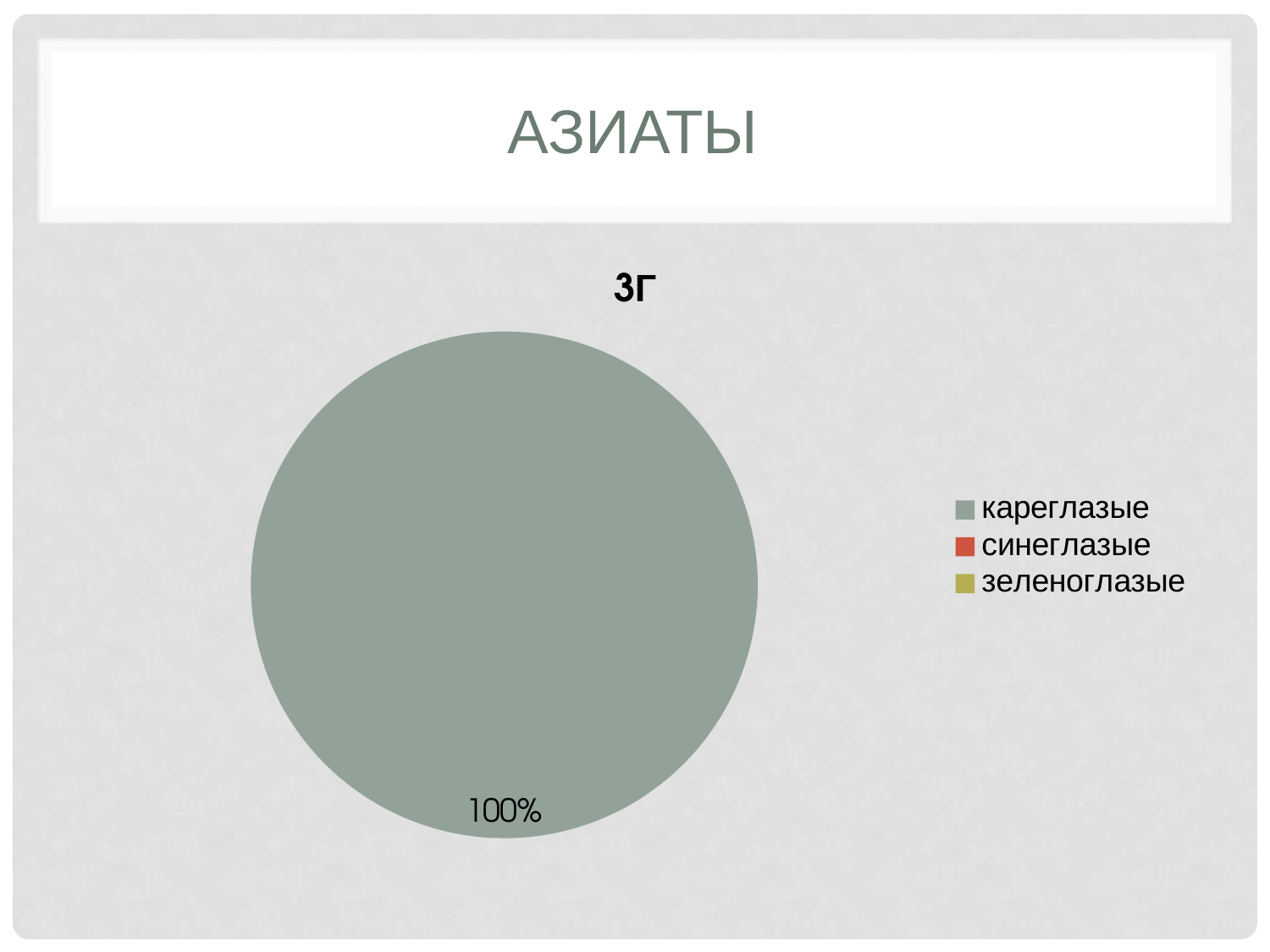

# азиаты

### Chart:

| Category | 3Г |
|---|---|
| кареглазые | 11.0 |
| синеглазые | 0.0 |
| зеленоглазые | 0.0 |